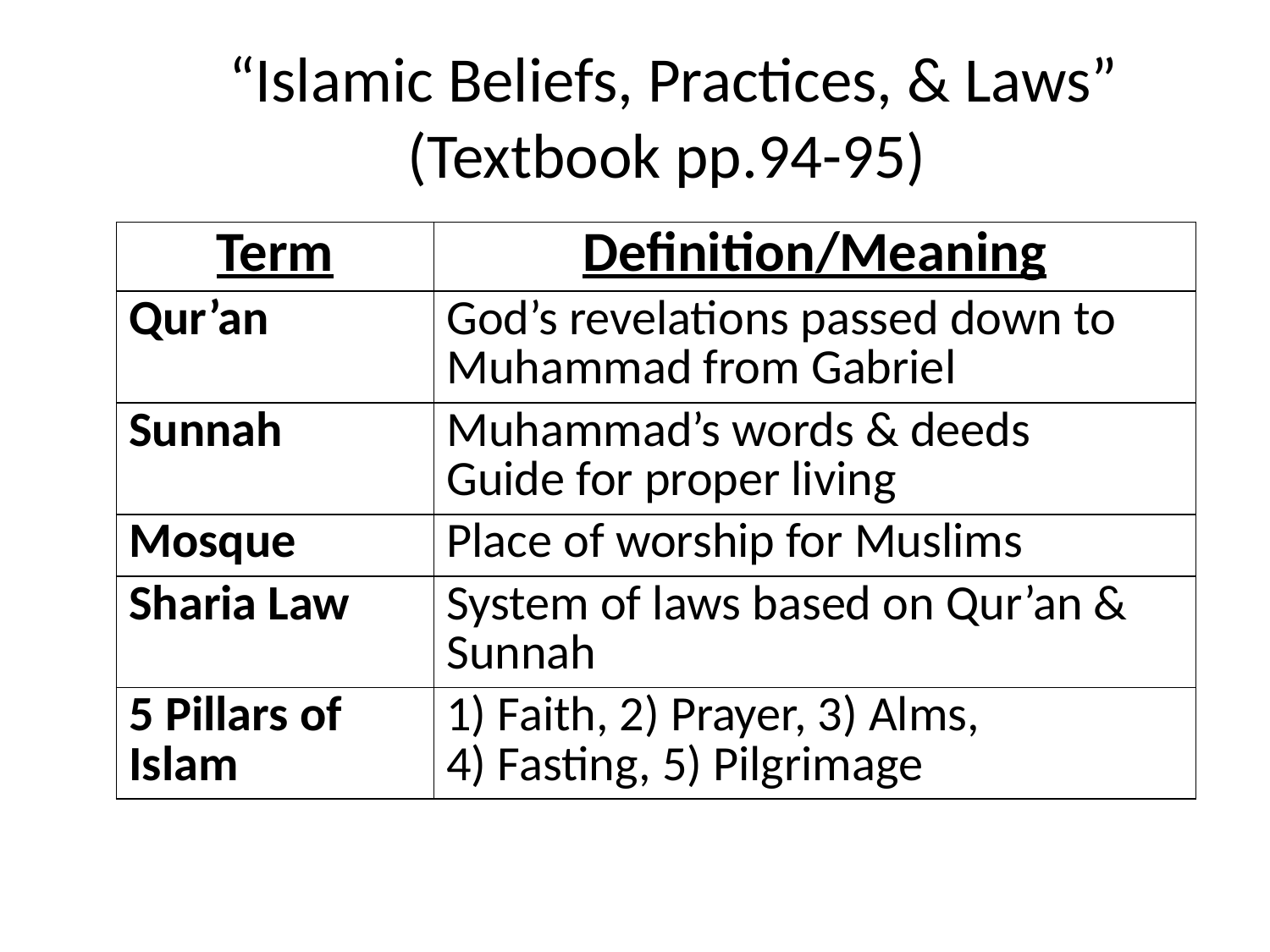

# “Islamic Beliefs, Practices, & Laws” (Textbook pp.94-95)
| Term | Definition/Meaning |
| --- | --- |
| Qur’an | God’s revelations passed down to Muhammad from Gabriel |
| Sunnah | Muhammad’s words & deeds Guide for proper living |
| Mosque | Place of worship for Muslims |
| Sharia Law | System of laws based on Qur’an & Sunnah |
| 5 Pillars of Islam | 1) Faith, 2) Prayer, 3) Alms, 4) Fasting, 5) Pilgrimage |